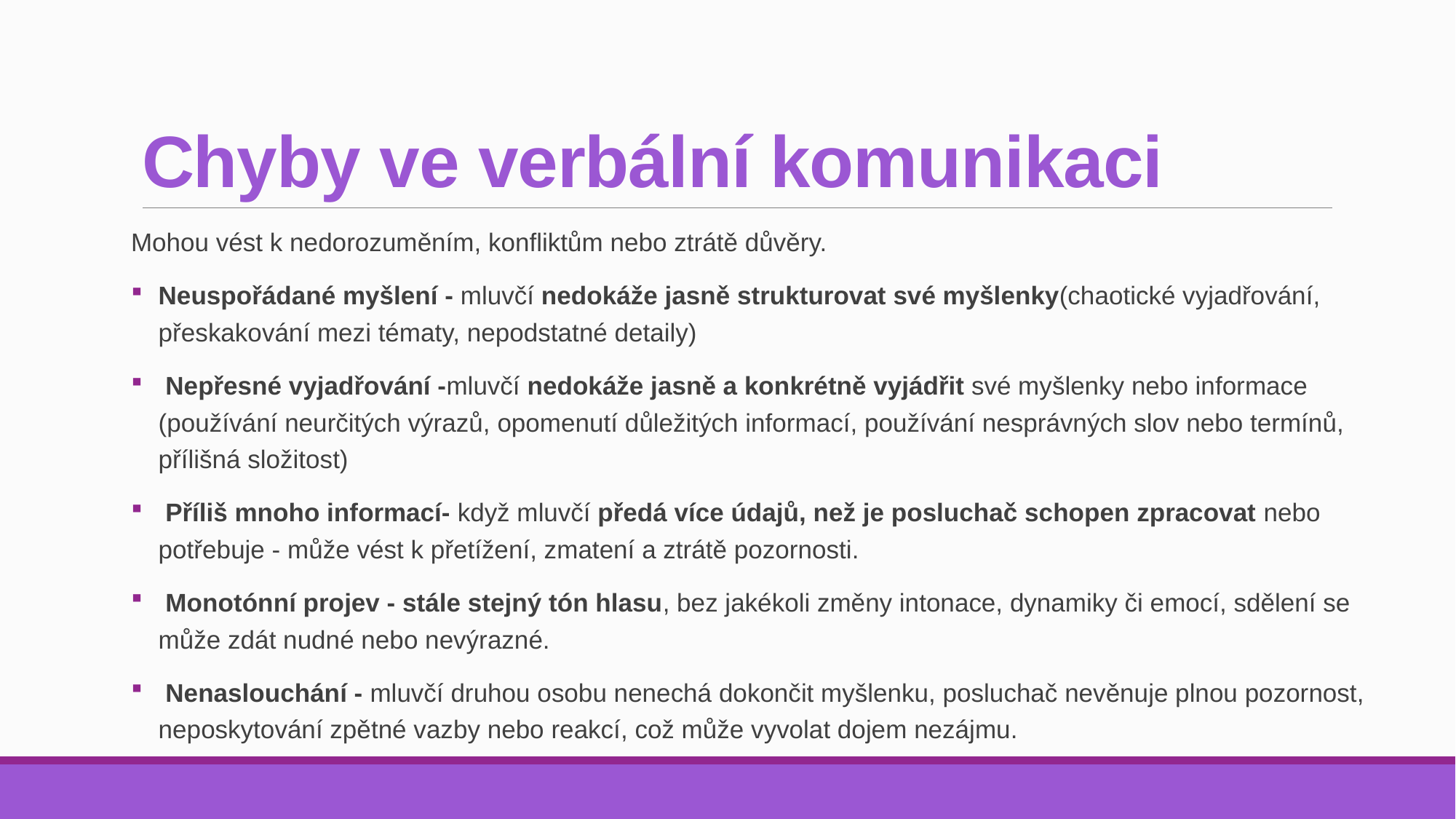

# Chyby ve verbální komunikaci
Mohou vést k nedorozuměním, konfliktům nebo ztrátě důvěry.
Neuspořádané myšlení - mluvčí nedokáže jasně strukturovat své myšlenky(chaotické vyjadřování, přeskakování mezi tématy, nepodstatné detaily)
 Nepřesné vyjadřování -mluvčí nedokáže jasně a konkrétně vyjádřit své myšlenky nebo informace (používání neurčitých výrazů, opomenutí důležitých informací, používání nesprávných slov nebo termínů, přílišná složitost)
 Příliš mnoho informací- když mluvčí předá více údajů, než je posluchač schopen zpracovat nebo potřebuje - může vést k přetížení, zmatení a ztrátě pozornosti.
 Monotónní projev - stále stejný tón hlasu, bez jakékoli změny intonace, dynamiky či emocí, sdělení se může zdát nudné nebo nevýrazné.
 Nenaslouchání - mluvčí druhou osobu nenechá dokončit myšlenku, posluchač nevěnuje plnou pozornost, neposkytování zpětné vazby nebo reakcí, což může vyvolat dojem nezájmu.